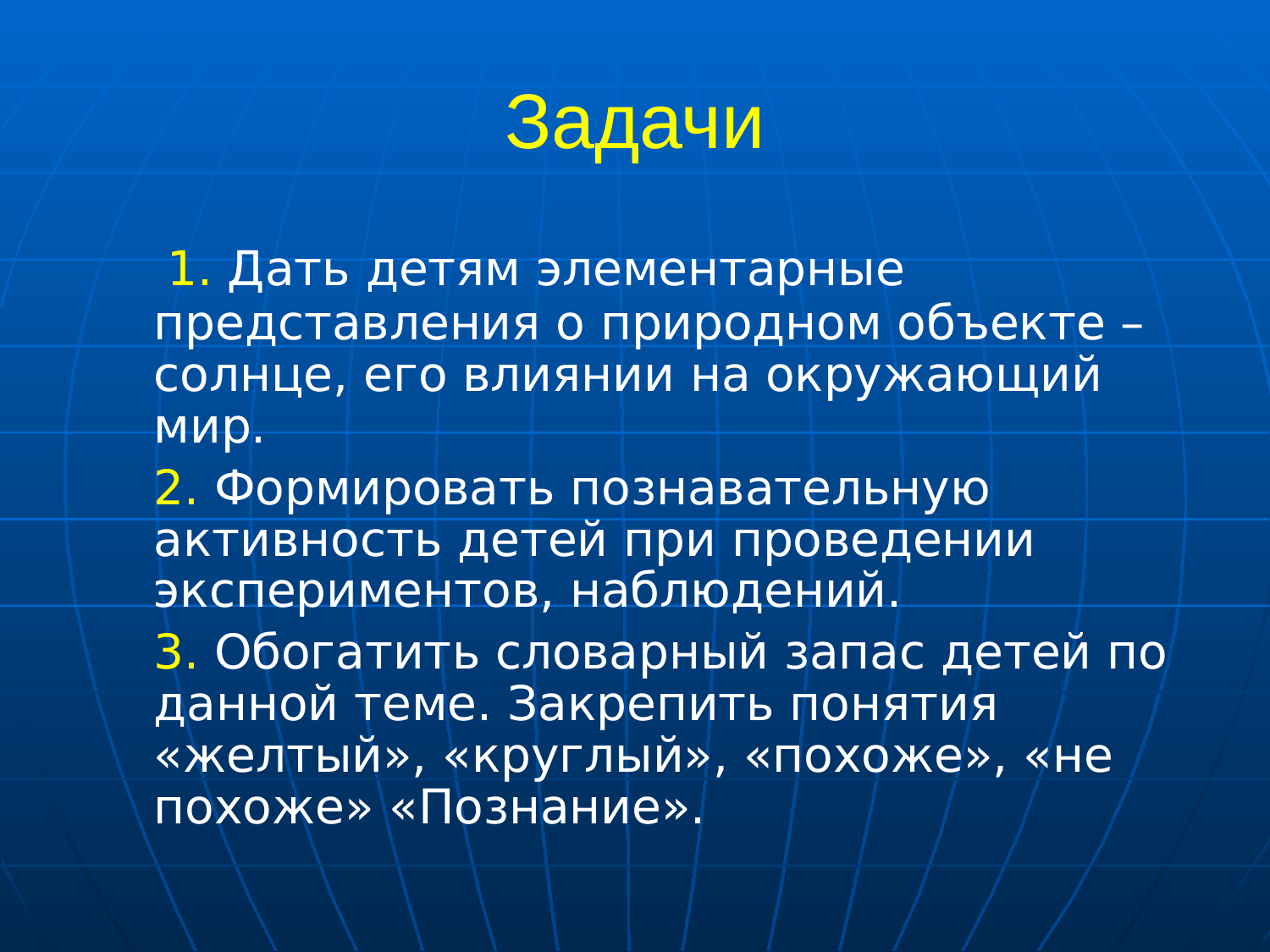

# Задачи
   1. Дать детям элементарные представления о природном объекте – солнце, его влиянии на окружающий мир.
   2. Формировать познавательную активность детей при проведении экспериментов, наблюдений.
   3. Обогатить словарный запас детей по данной теме. Закрепить понятия «желтый», «круглый», «похоже», «не похоже» «Познание».